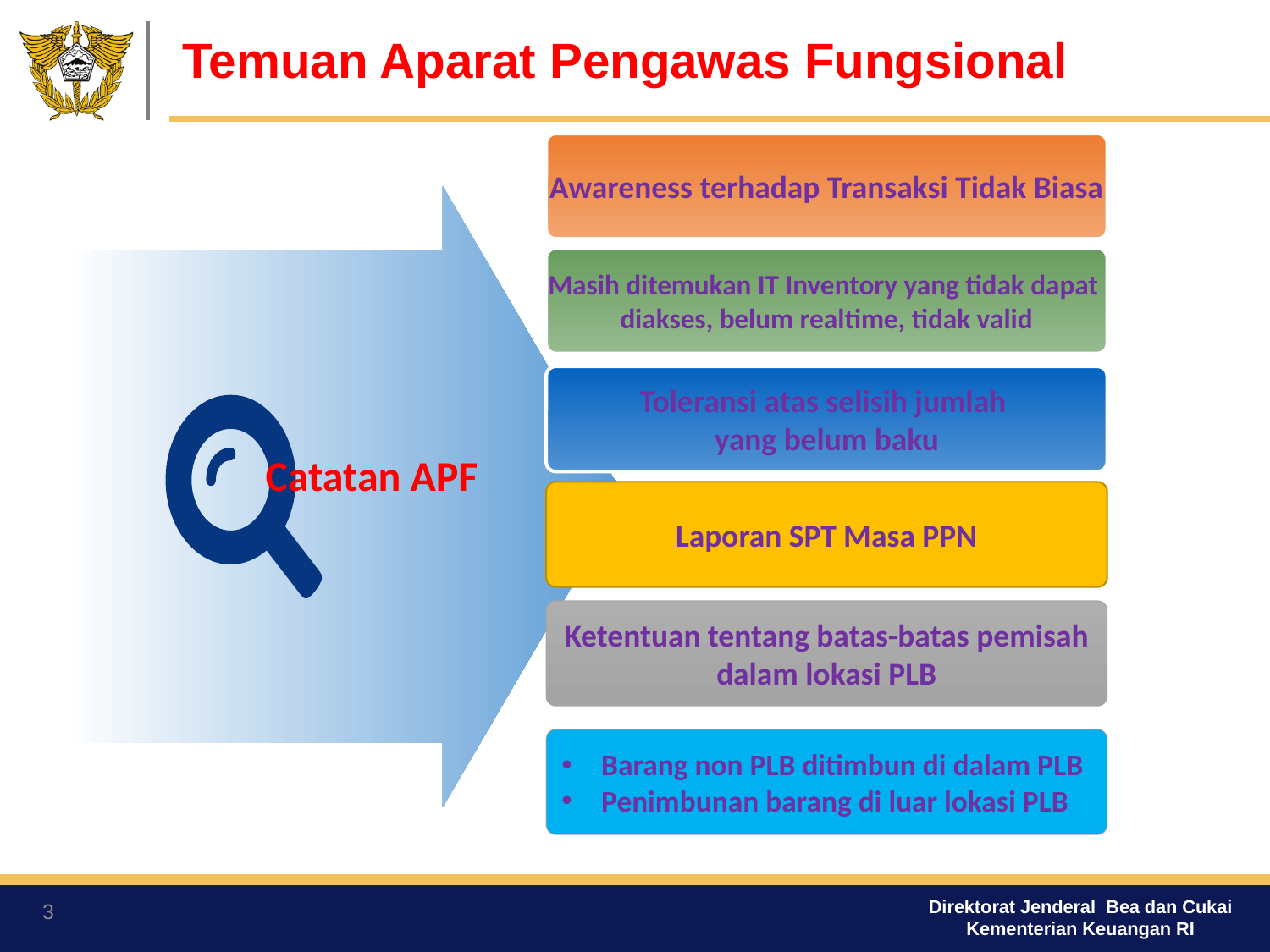

# Temuan Aparat Pengawas Fungsional
Awareness terhadap Transaksi Tidak Biasa

Masih ditemukan IT Inventory yang tidak dapat
diakses, belum realtime, tidak valid
Toleransi atas selisih jumlah
yang belum baku
Catatan APF

Laporan SPT Masa PPN
Ketentuan tentang batas-batas pemisah
dalam lokasi PLB
Barang non PLB ditimbun di dalam PLB
Penimbunan barang di luar lokasi PLB